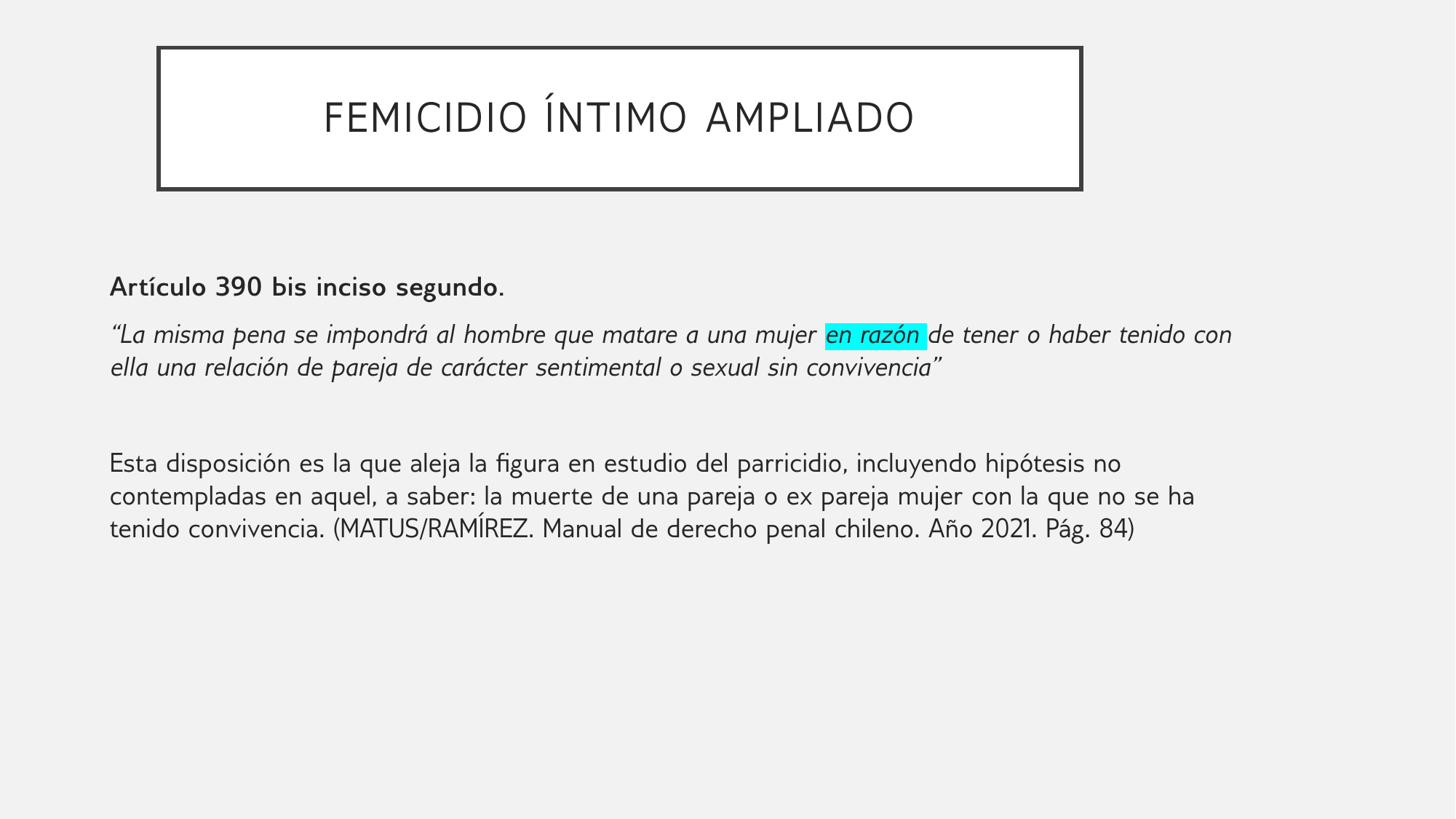

# Femicidio íntimo ampliado
Artículo 390 bis inciso segundo.
“La misma pena se impondrá al hombre que matare a una mujer en razón de tener o haber tenido con ella una relación de pareja de carácter sentimental o sexual sin convivencia”

Esta disposición es la que aleja la figura en estudio del parricidio, incluyendo hipótesis no contempladas en aquel, a saber: la muerte de una pareja o ex pareja mujer con la que no se ha tenido convivencia. (MATUS/RAMÍREZ. Manual de derecho penal chileno. Año 2021. Pág. 84)